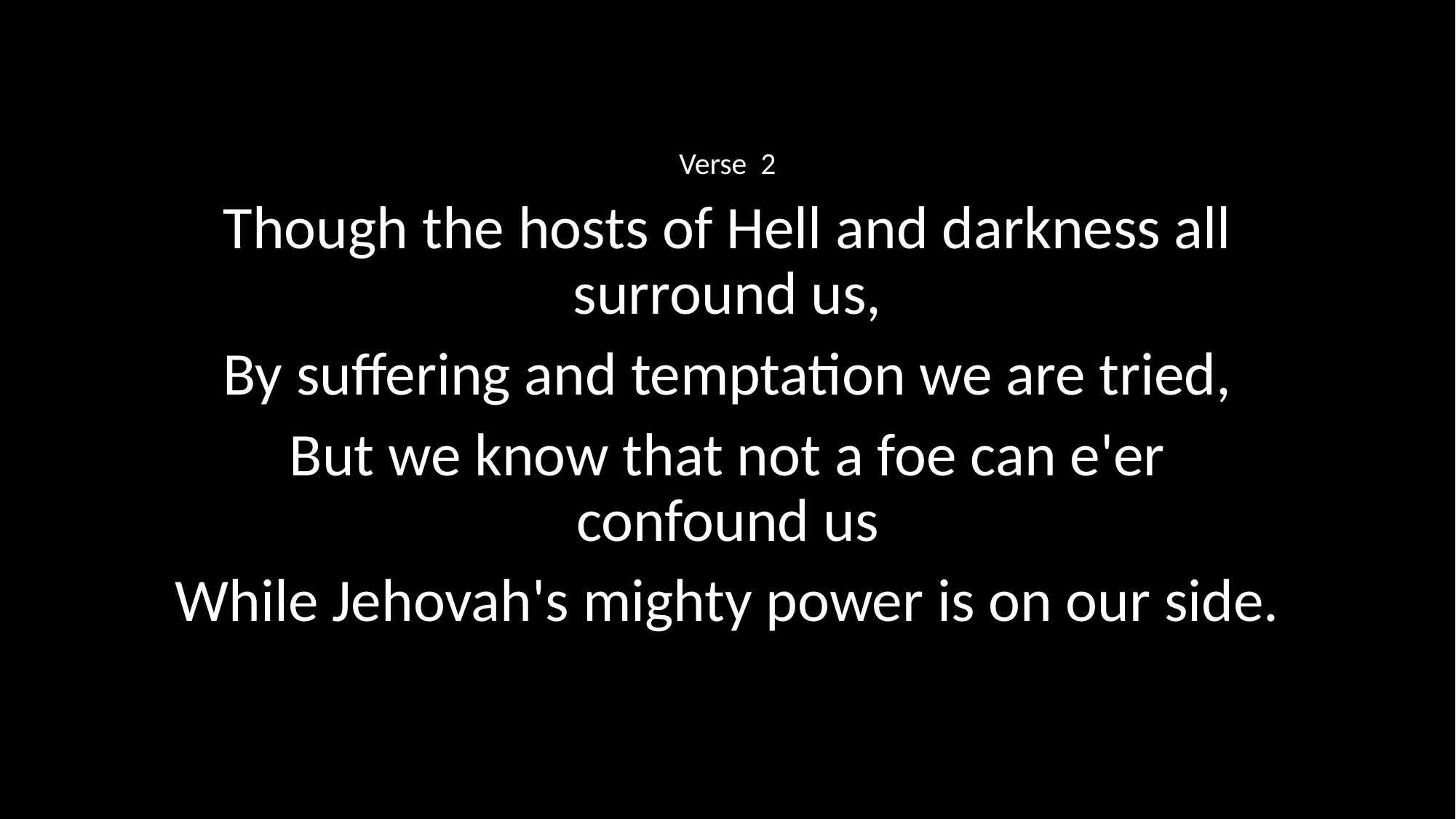

Verse  2
Though the hosts of Hell and darkness all surround us,
By suffering and temptation we are tried,
But we know that not a foe can e'er confound us
While Jehovah's mighty power is on our side.